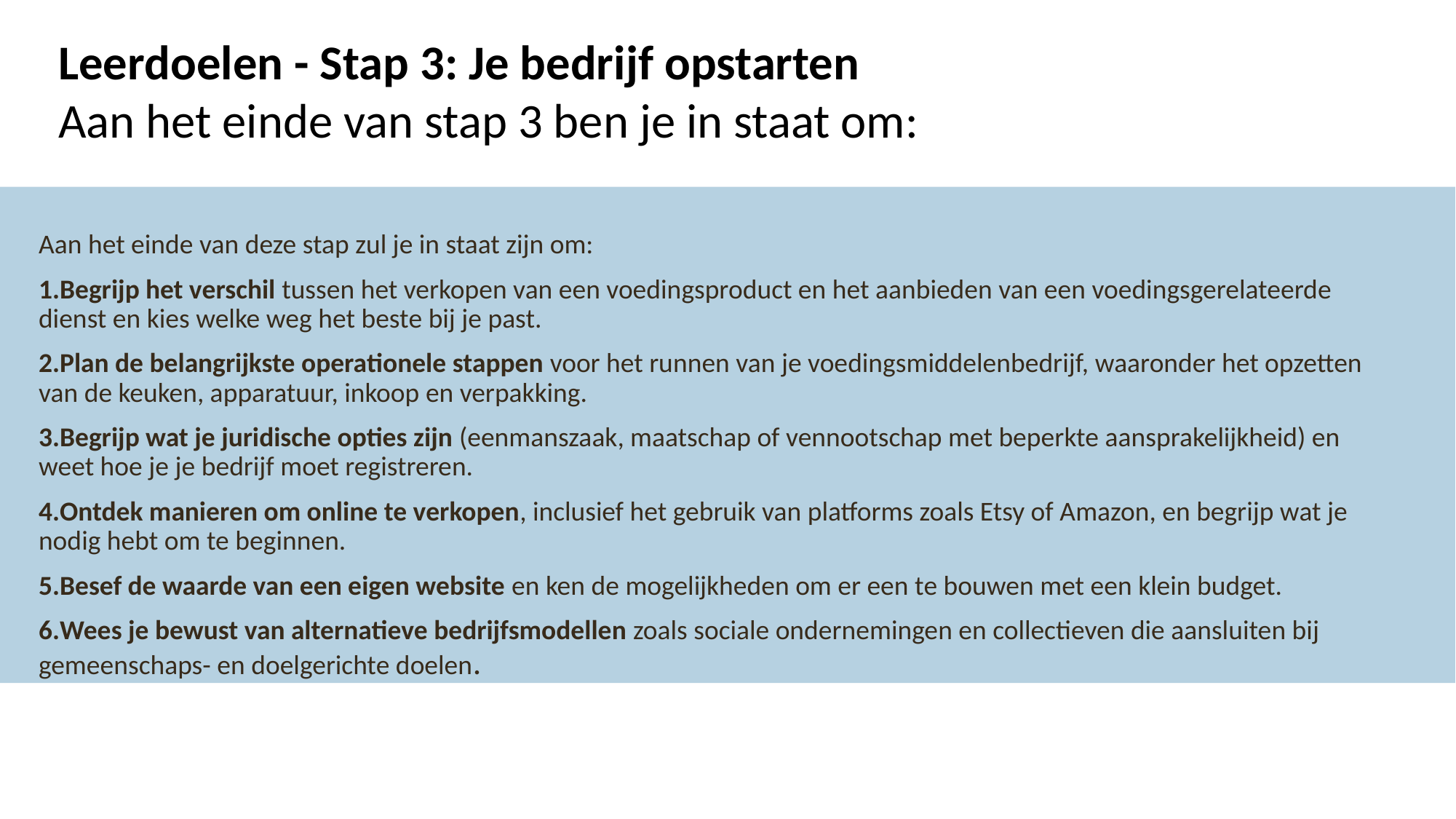

Leerdoelen - Stap 3: Je bedrijf opstarten
Aan het einde van stap 3 ben je in staat om:

Aan het einde van deze stap zul je in staat zijn om:
Begrijp het verschil tussen het verkopen van een voedingsproduct en het aanbieden van een voedingsgerelateerde dienst en kies welke weg het beste bij je past.
Plan de belangrijkste operationele stappen voor het runnen van je voedingsmiddelenbedrijf, waaronder het opzetten van de keuken, apparatuur, inkoop en verpakking.
Begrijp wat je juridische opties zijn (eenmanszaak, maatschap of vennootschap met beperkte aansprakelijkheid) en weet hoe je je bedrijf moet registreren.
Ontdek manieren om online te verkopen, inclusief het gebruik van platforms zoals Etsy of Amazon, en begrijp wat je nodig hebt om te beginnen.
Besef de waarde van een eigen website en ken de mogelijkheden om er een te bouwen met een klein budget.
Wees je bewust van alternatieve bedrijfsmodellen zoals sociale ondernemingen en collectieven die aansluiten bij gemeenschaps- en doelgerichte doelen.